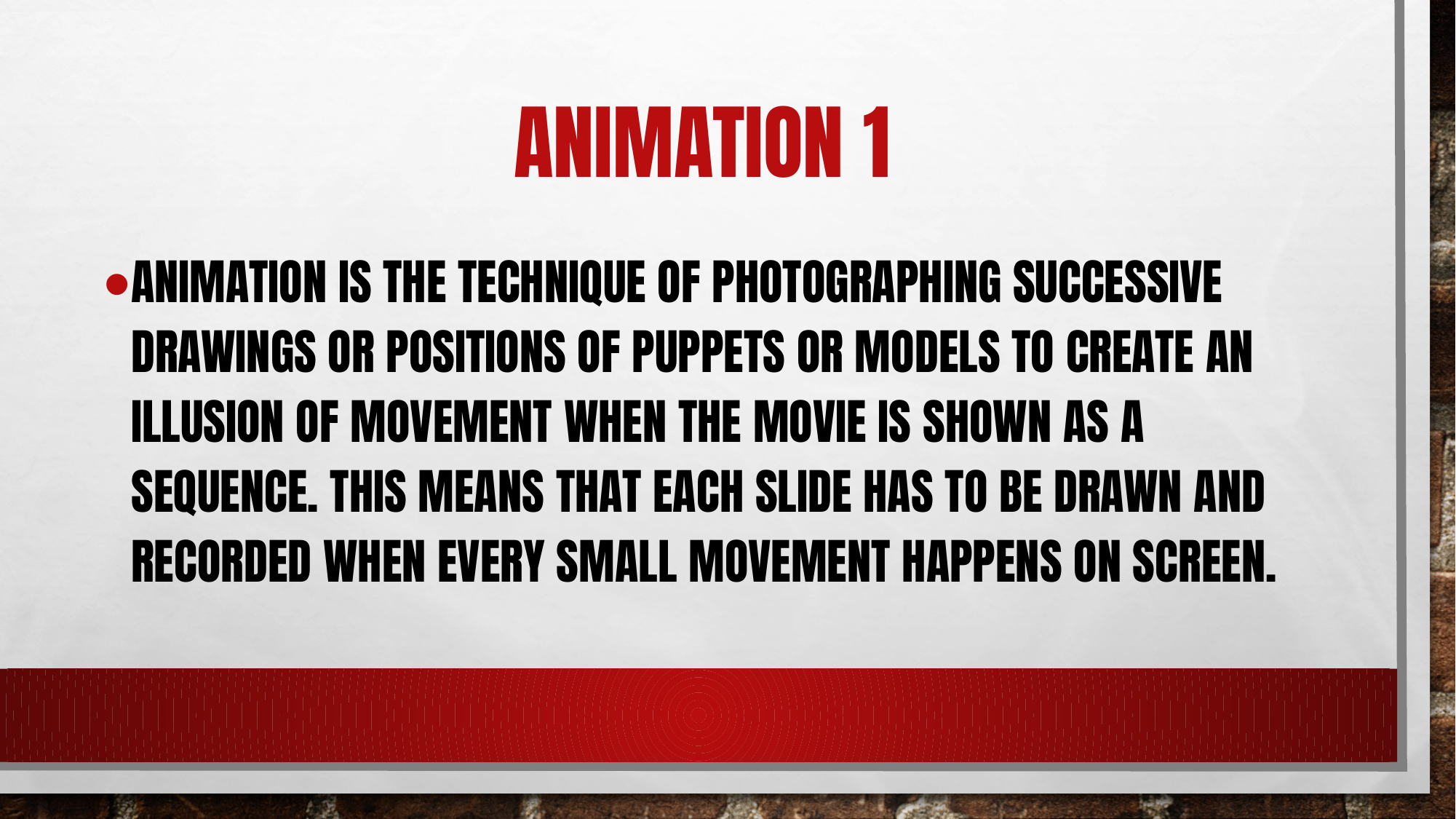

# Animation 1
Animation is the technique of photographing successive drawings or positions of puppets or models to create an illusion of movement when the movie is shown as a sequence. This means that each slide has to be drawn and recorded when every small movement happens on screen.